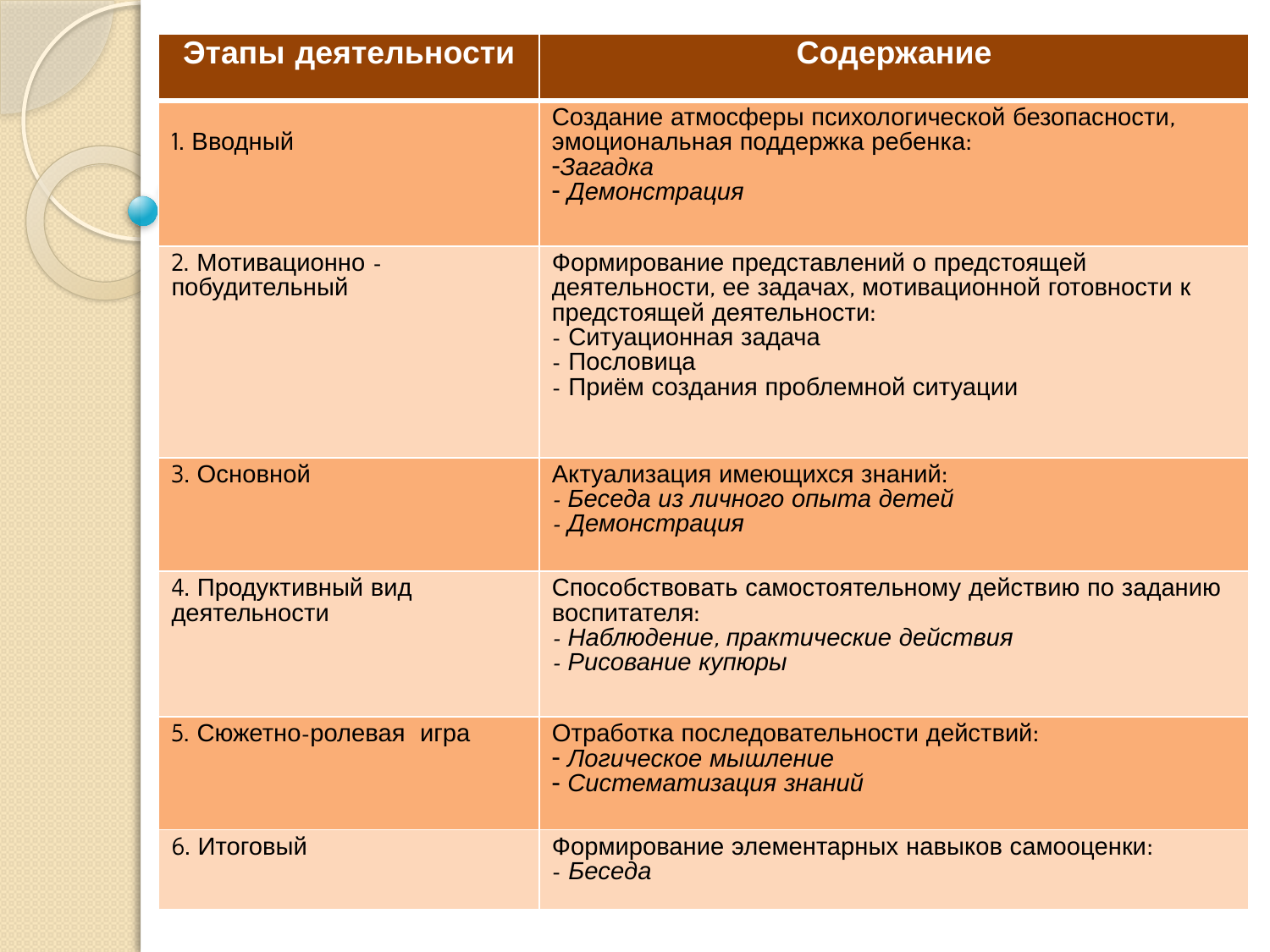

| Этапы деятельности | Содержание |
| --- | --- |
| 1. Вводный | Создание атмосферы психологической безопасности, эмоциональная поддержка ребенка: Загадка Демонстрация |
| 2. Мотивационно -побудительный | Формирование представлений о предстоящей деятельности, ее задачах, мотивационной готовности к предстоящей деятельности: - Ситуационная задача - Пословица - Приём создания проблемной ситуации |
| 3. Основной | Актуализация имеющихся знаний: - Беседа из личного опыта детей - Демонстрация |
| 4. Продуктивный вид деятельности | Способствовать самостоятельному действию по заданию воспитателя: - Наблюдение, практические действия - Рисование купюры |
| 5. Сюжетно-ролевая игра | Отработка последовательности действий: Логическое мышление Систематизация знаний |
| 6. Итоговый | Формирование элементарных навыков самооценки: - Беседа |